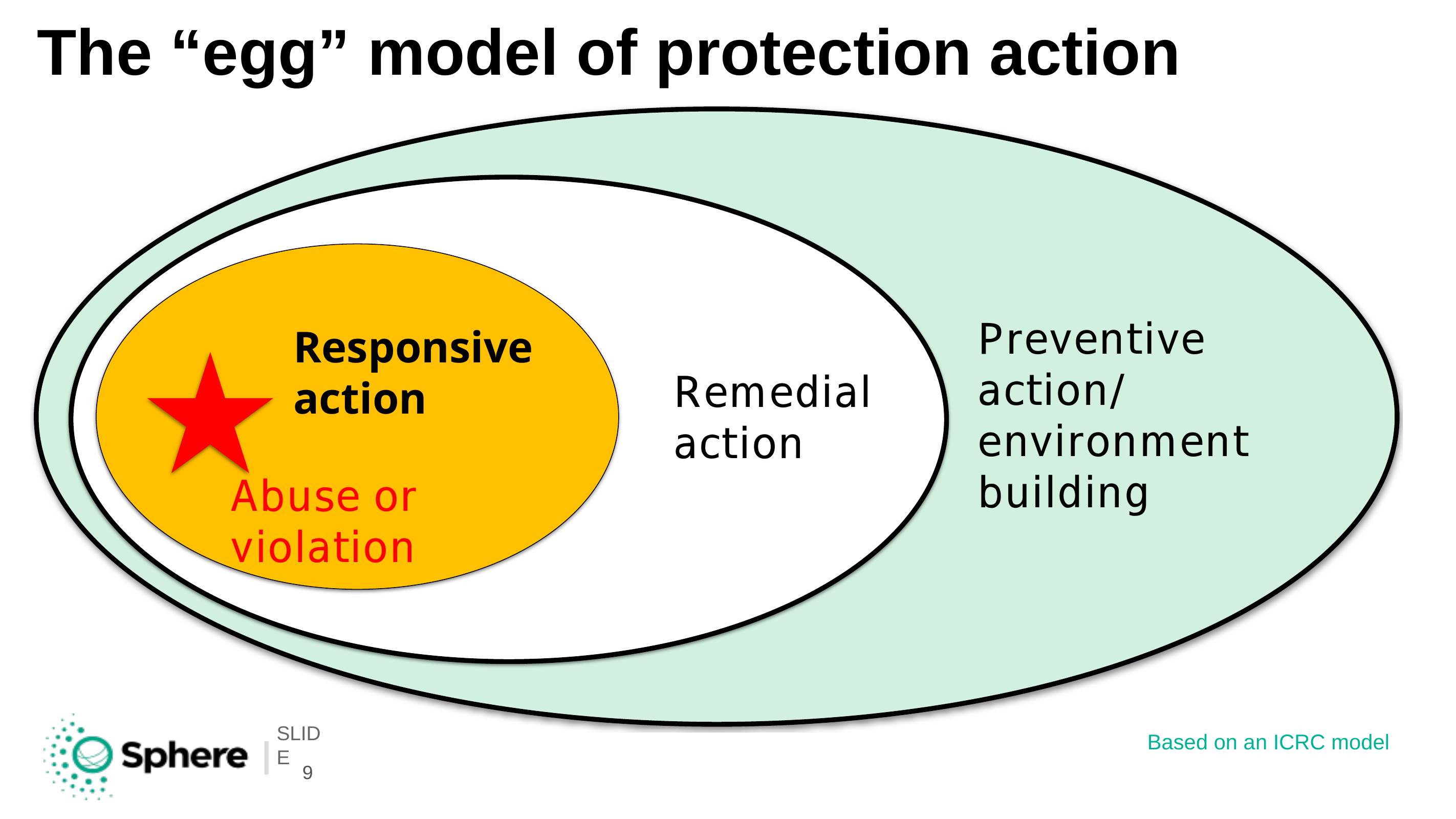

# The “egg” model of protection action

Preventive action/ environment building
Responsive action

Remedial action
Abuse or violation
Based on an ICRC model
9